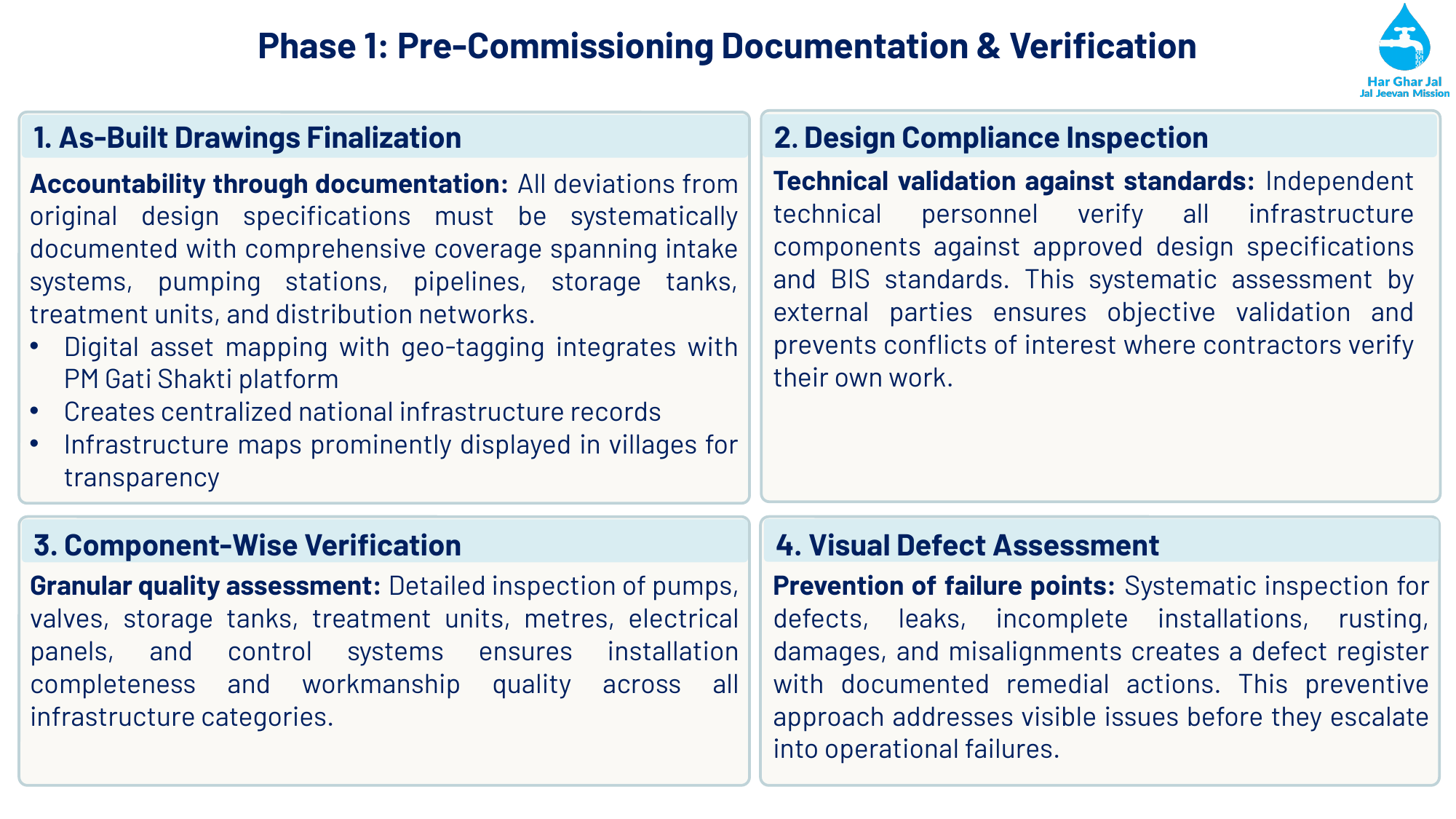

1
Phase 1: Pre-Commissioning Documentation & Verification

2. Design Compliance Inspection
1. As-Built Drawings Finalization
Technical validation against standards: Independent technical personnel verify all infrastructure components against approved design specifications and BIS standards. This systematic assessment by external parties ensures objective validation and prevents conflicts of interest where contractors verify their own work.
Accountability through documentation: All deviations from original design specifications must be systematically documented with comprehensive coverage spanning intake systems, pumping stations, pipelines, storage tanks, treatment units, and distribution networks.
Digital asset mapping with geo-tagging integrates with PM Gati Shakti platform
Creates centralized national infrastructure records
Infrastructure maps prominently displayed in villages for transparency

4. Visual Defect Assessment

3. Component-Wise Verification

Granular quality assessment: Detailed inspection of pumps, valves, storage tanks, treatment units, metres, electrical panels, and control systems ensures installation completeness and workmanship quality across all infrastructure categories.
Prevention of failure points: Systematic inspection for defects, leaks, incomplete installations, rusting, damages, and misalignments creates a defect register with documented remedial actions. This preventive approach addresses visible issues before they escalate into operational failures.